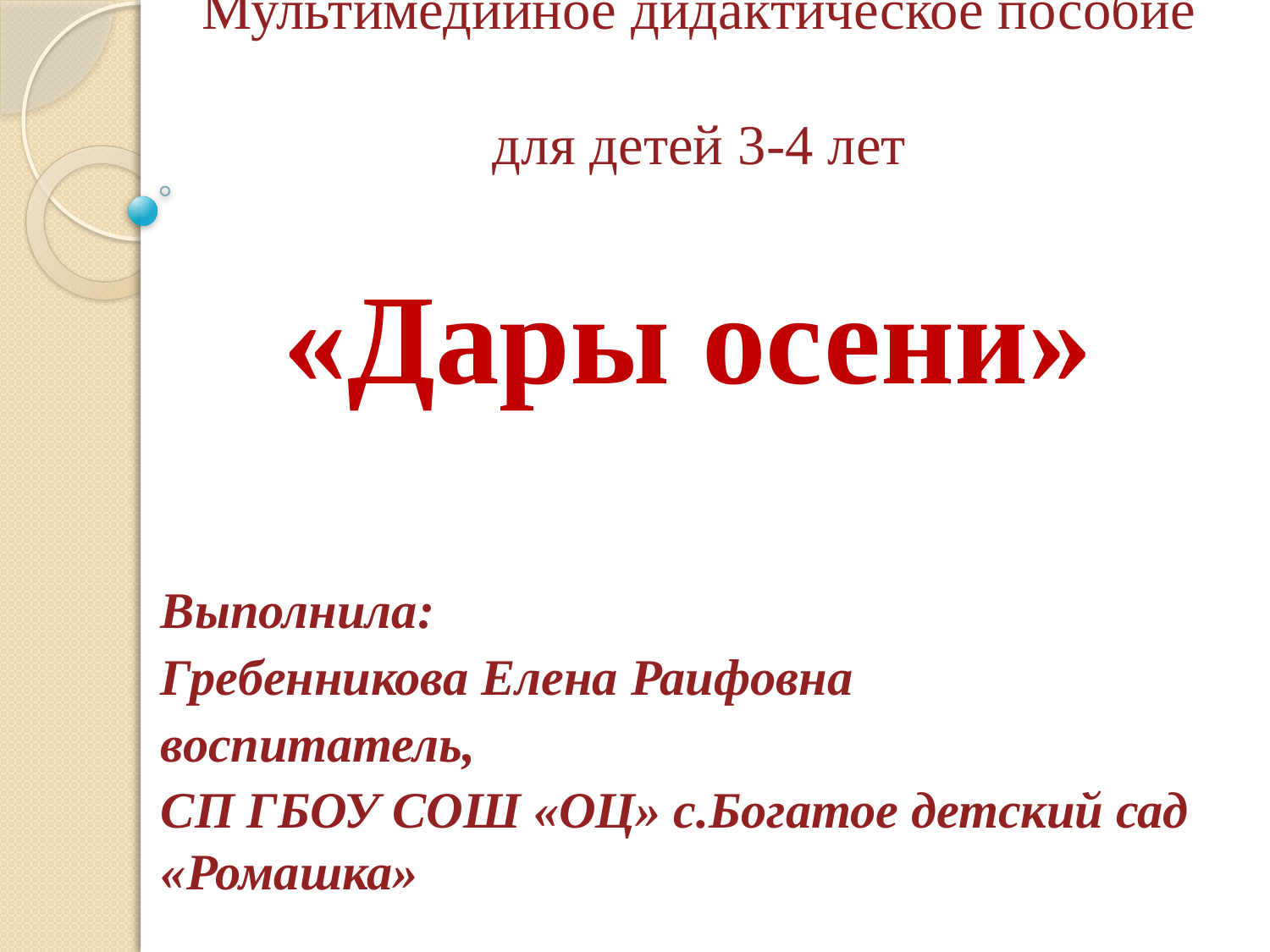

# Мультимедийное дидактическое пособие для детей 3-4 лет
«Дары осени»

Выполнила:
Гребенникова Елена Раифовна
воспитатель,
СП ГБОУ СОШ «ОЦ» с.Богатое детский сад «Ромашка»